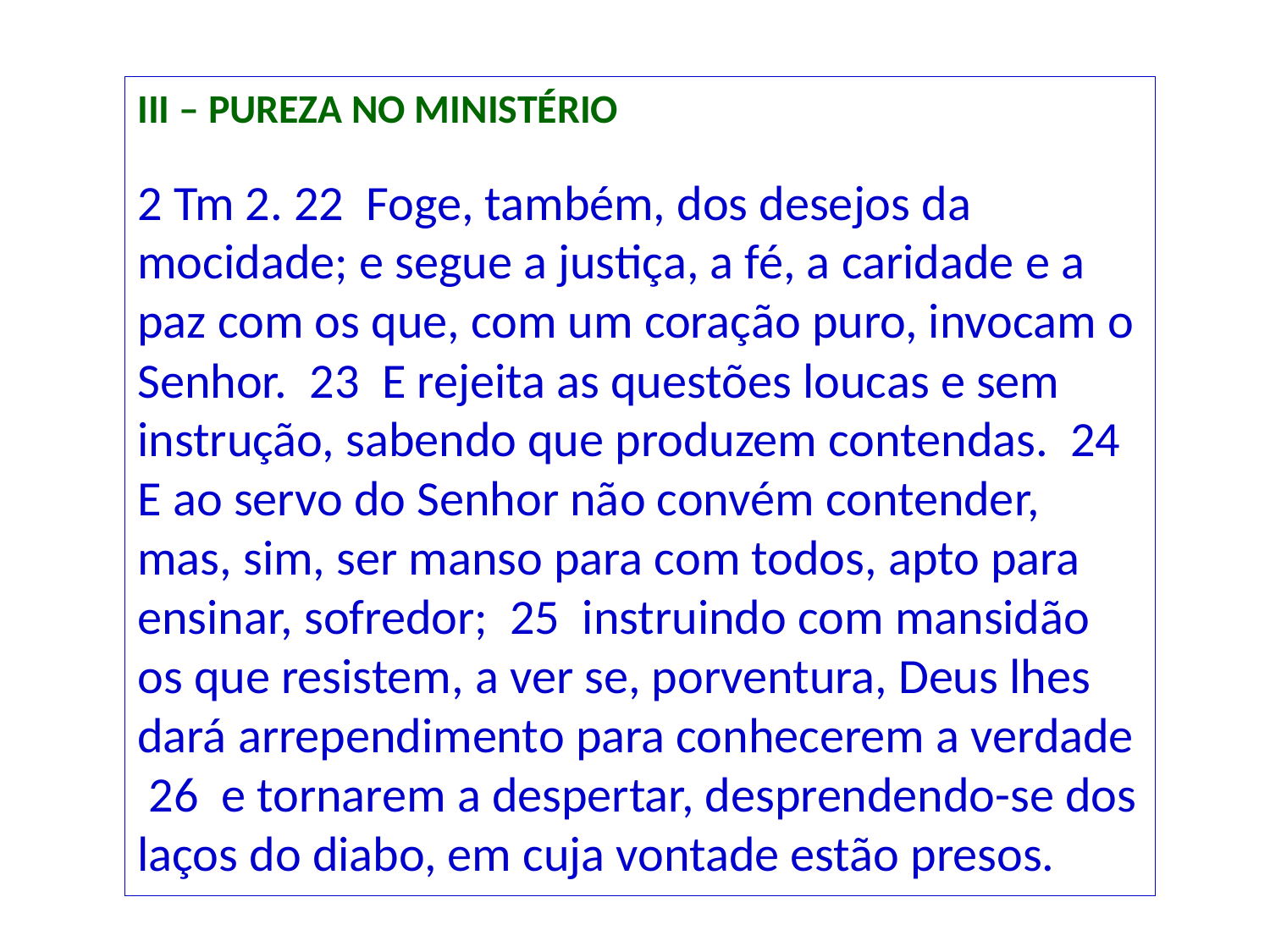

III – PUREZA NO MINISTÉRIO

2 Tm 2. 22  Foge, também, dos desejos da mocidade; e segue a justiça, a fé, a caridade e a paz com os que, com um coração puro, invocam o Senhor.  23  E rejeita as questões loucas e sem instrução, sabendo que produzem contendas.  24  E ao servo do Senhor não convém contender, mas, sim, ser manso para com todos, apto para ensinar, sofredor;  25  instruindo com mansidão os que resistem, a ver se, porventura, Deus lhes dará arrependimento para conhecerem a verdade  26  e tornarem a despertar, desprendendo-se dos laços do diabo, em cuja vontade estão presos.